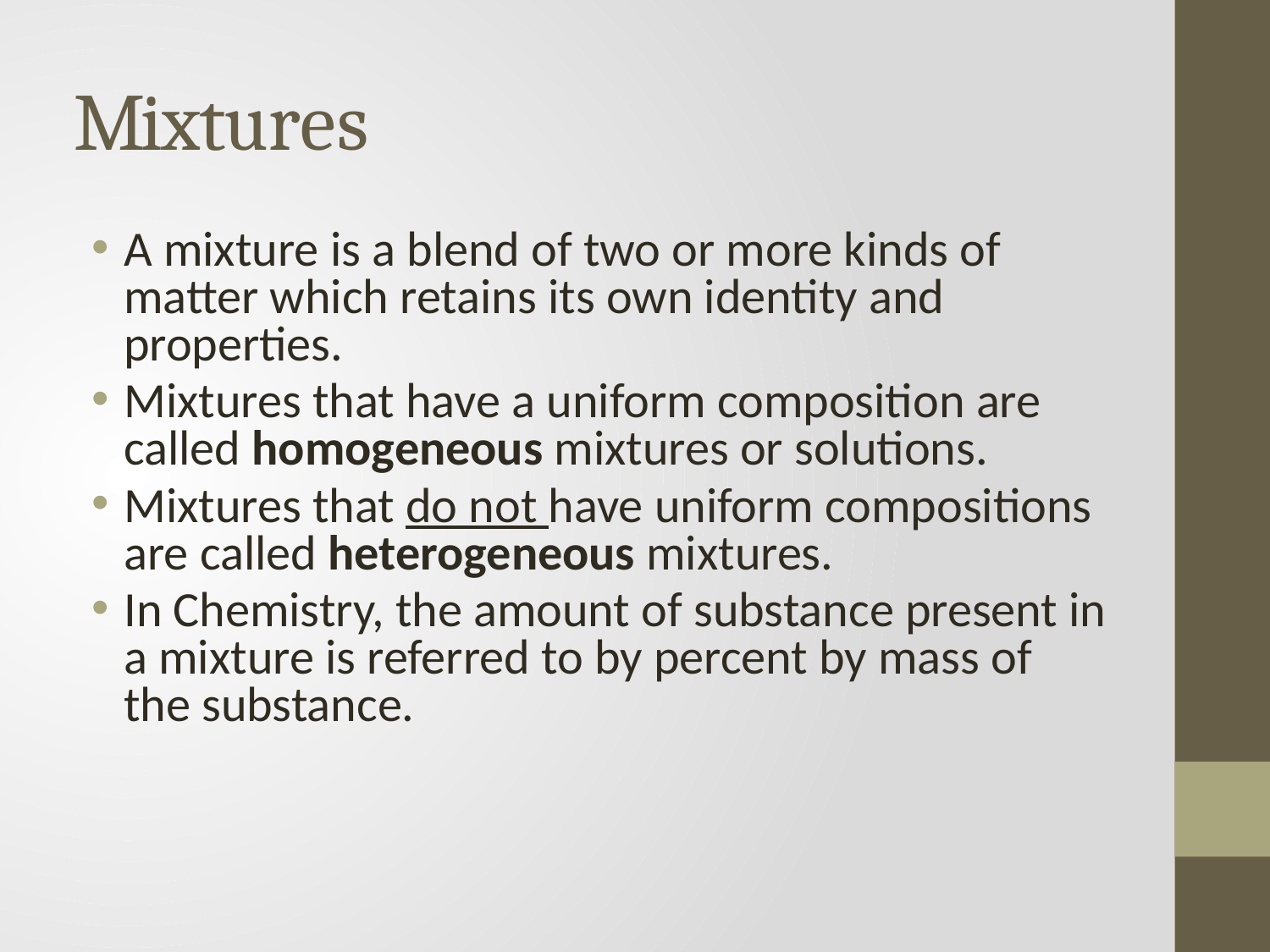

# Mixtures
A mixture is a blend of two or more kinds of matter which retains its own identity and properties.
Mixtures that have a uniform composition are called homogeneous mixtures or solutions.
Mixtures that do not have uniform compositions are called heterogeneous mixtures.
In Chemistry, the amount of substance present in a mixture is referred to by percent by mass of the substance.